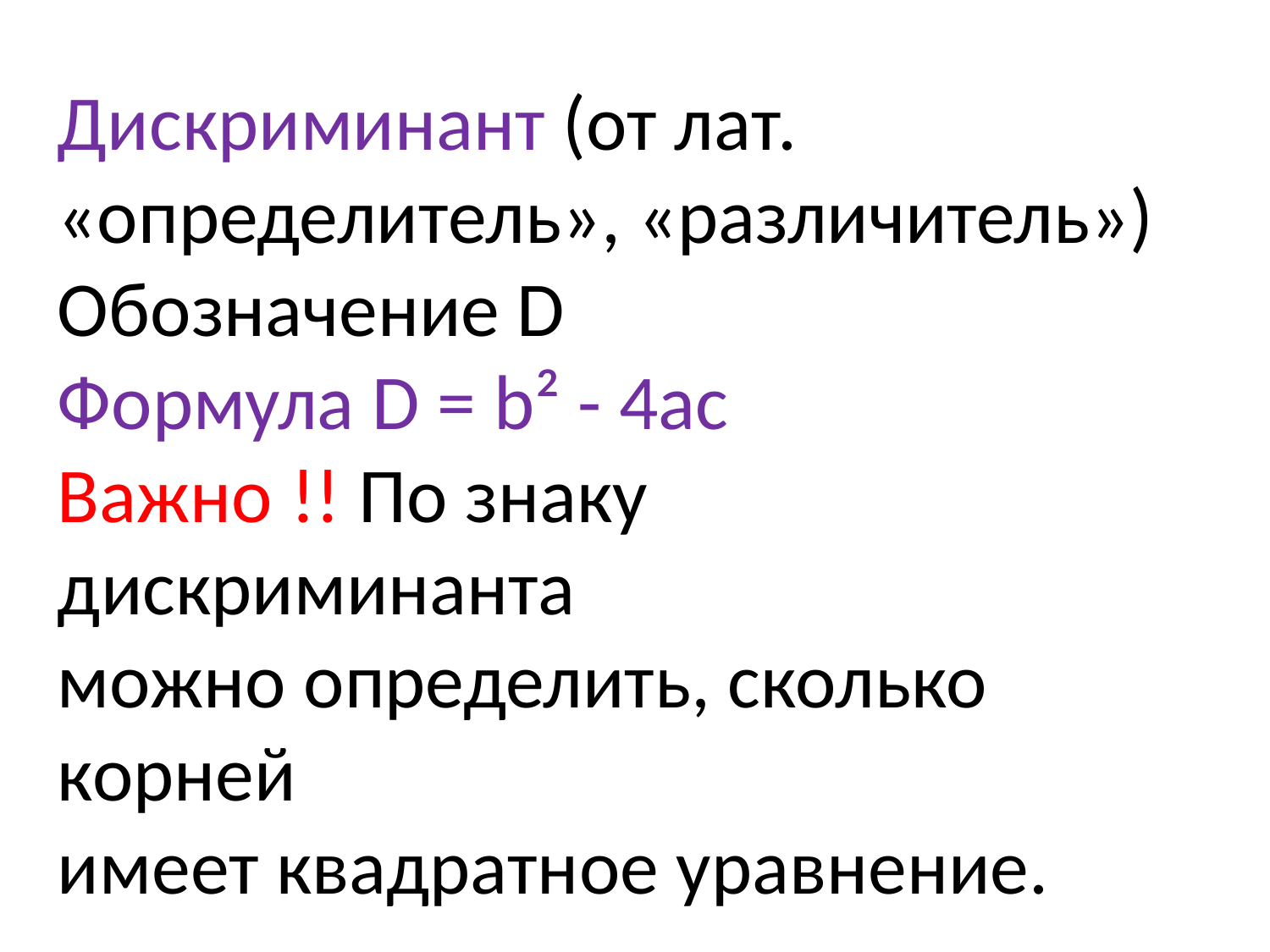

Дискриминант (от лат.
«определитель», «различитель»)
Обозначение D
Формула D = b² - 4ac
Важно !! По знаку дискриминанта
можно определить, сколько корней
имеет квадратное уравнение.